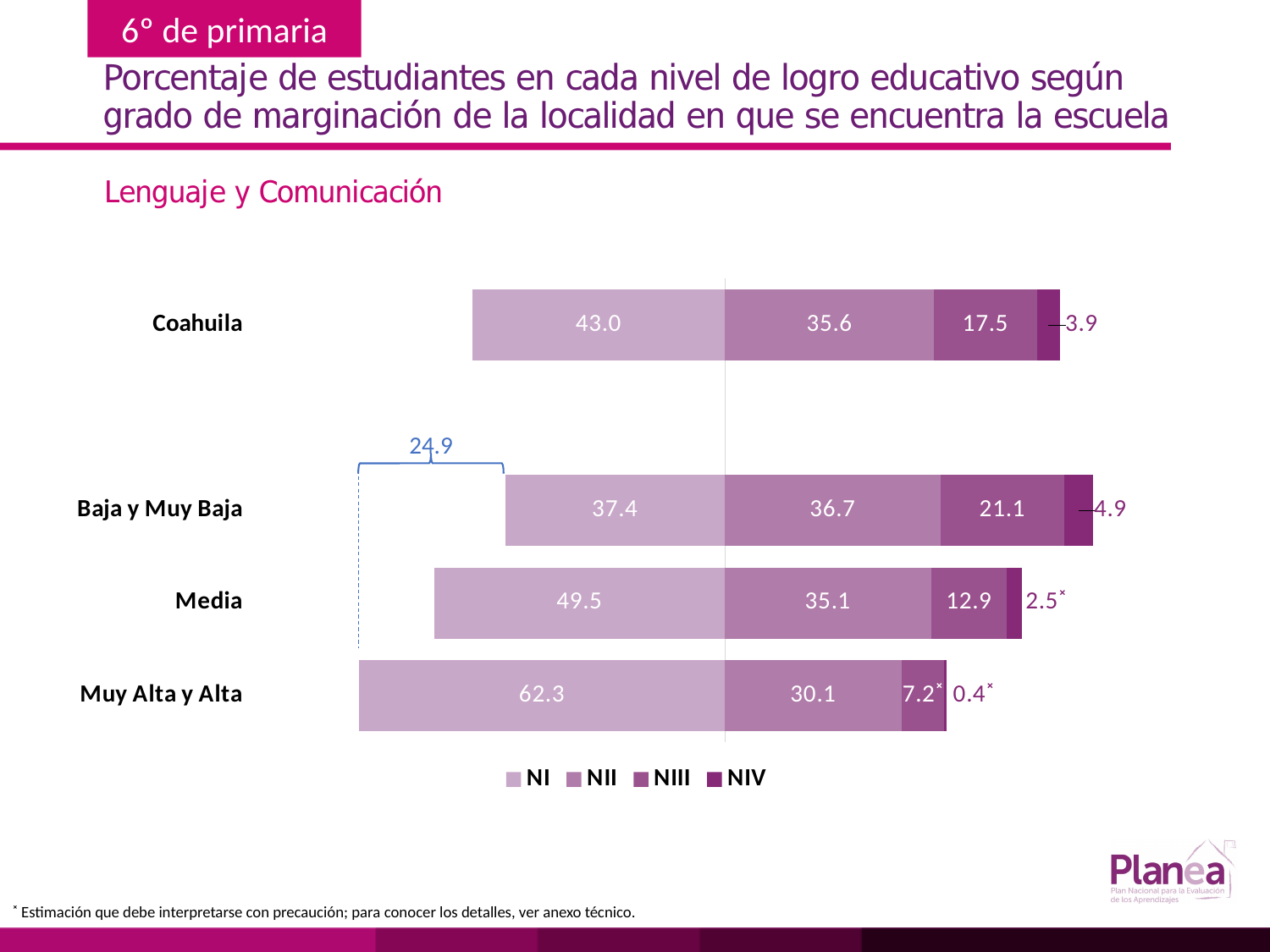

# Porcentaje de estudiantes en cada nivel de logro educativo según grado de marginación de la localidad en que se encuentra la escuela

Lenguaje y Comunicación

### Chart

| Category |  |  |  |  |
|---|---|---|---|---|
| Muy Alta y Alta | -62.3 | 30.1 | 7.2 | 0.4 |
| Media | -49.5 | 35.1 | 12.9 | 2.5 |
| Baja y Muy Baja | -37.4 | 36.7 | 21.1 | 4.9 |
|  | None | None | None | None |
| Coahuila | -43.0 | 35.6 | 17.5 | 3.9 |
24.9
˟ Estimación que debe interpretarse con precaución; para conocer los detalles, ver anexo técnico.